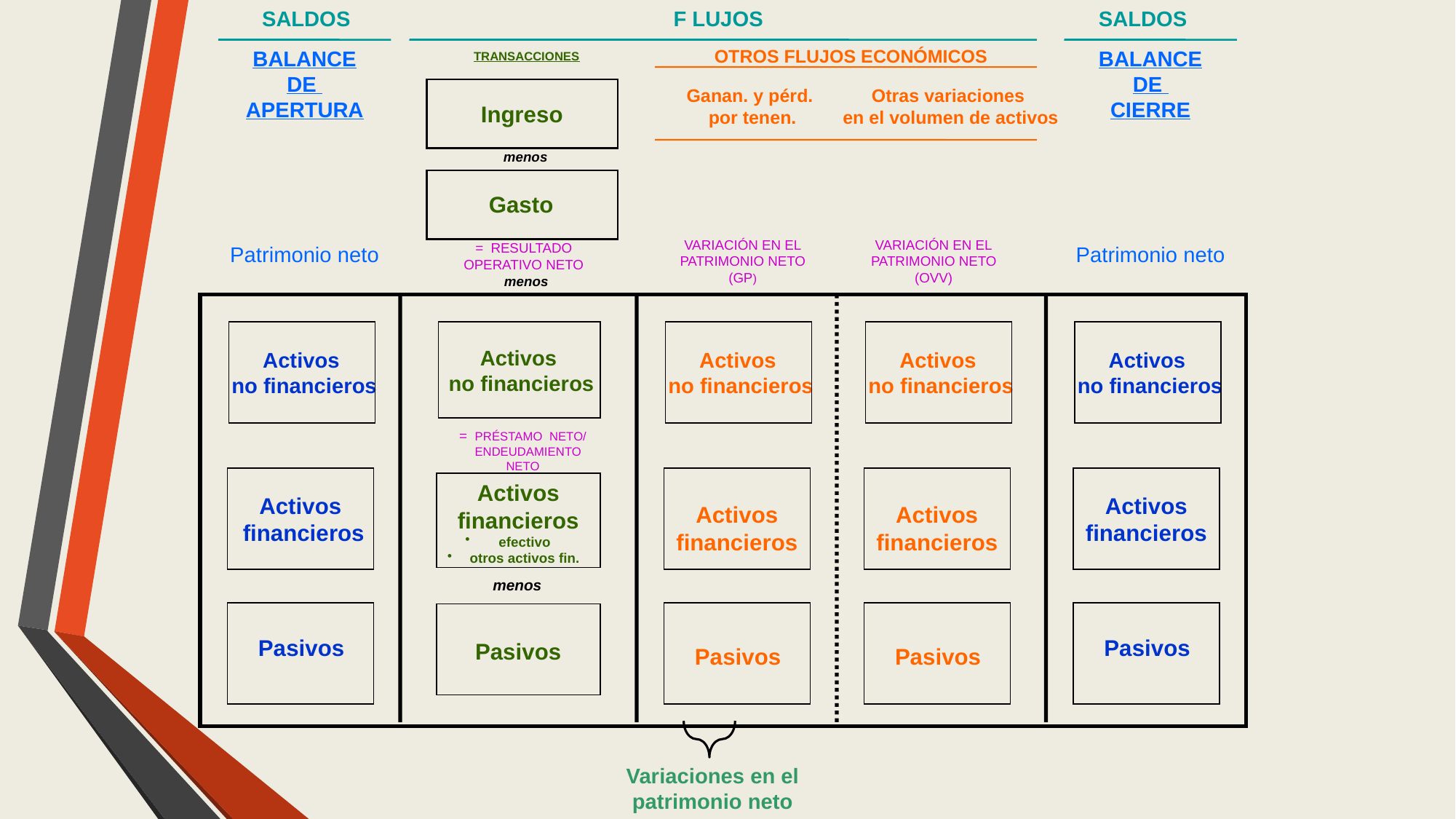

SALDOS
F LUJOS
SALDOS
BALANCE
DE
APERTURA

Patrimonio neto
Activos
 no financieros

Activos
 financieros

Pasivos

OTROS FLUJOS ECONÓMICOS

Ganan. y pérd.
 por tenen.
Otras variaciones
 en el volumen de activos

VARIACIÓN EN EL PATRIMONIO NETO (GP)
VARIACIÓN EN EL
PATRIMONIO NETO (OVV)
Activos
 no financieros

Activos
financieros

Pasivos

Activos
 no financieros

Activos
financieros

Pasivos
BALANCE
DE
CIERRE

Patrimonio neto
Activos
 no financieros

Activos
financieros

Pasivos

TRANSACCIONES

Ingreso
menos

Gasto
=  RESULTADO OPERATIVO NETO
menos
Activos
 no financieros

=  PRÉSTAMO  NETO/
   ENDEUDAMIENTO NETO

Activos
financieros
  efectivo
  otros activos fin.

menos

Pasivos

Variaciones en el patrimonio neto